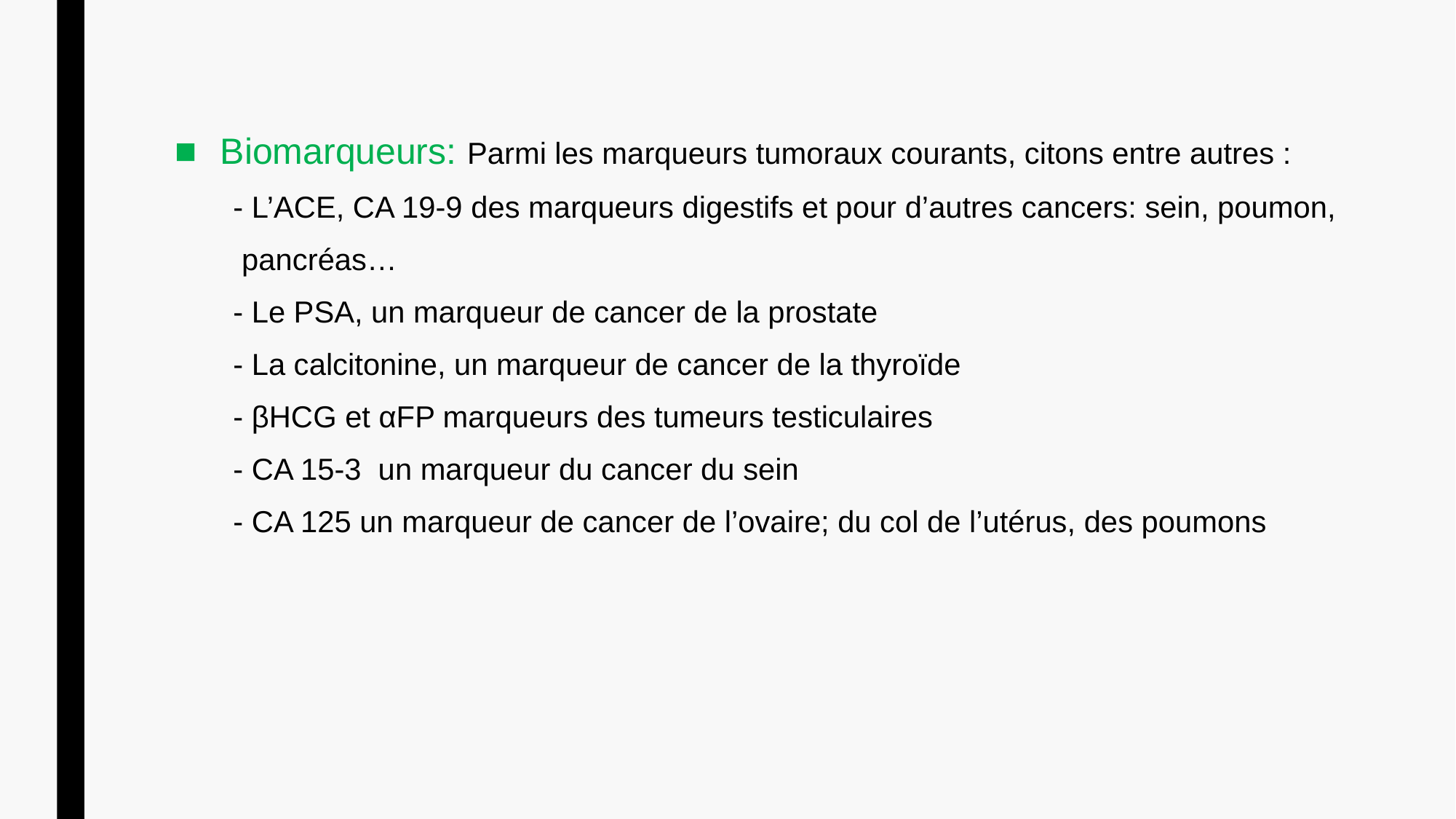

Biomarqueurs: Parmi les marqueurs tumoraux courants, citons entre autres :
       - L’ACE, CA 19-9 des marqueurs digestifs et pour d’autres cancers: sein, poumon,
        pancréas…
       - Le PSA, un marqueur de cancer de la prostate
       - La calcitonine, un marqueur de cancer de la thyroïde
       - βHCG et αFP marqueurs des tumeurs testiculaires
       - CA 15-3  un marqueur du cancer du sein
       - CA 125 un marqueur de cancer de l’ovaire; du col de l’utérus, des poumons